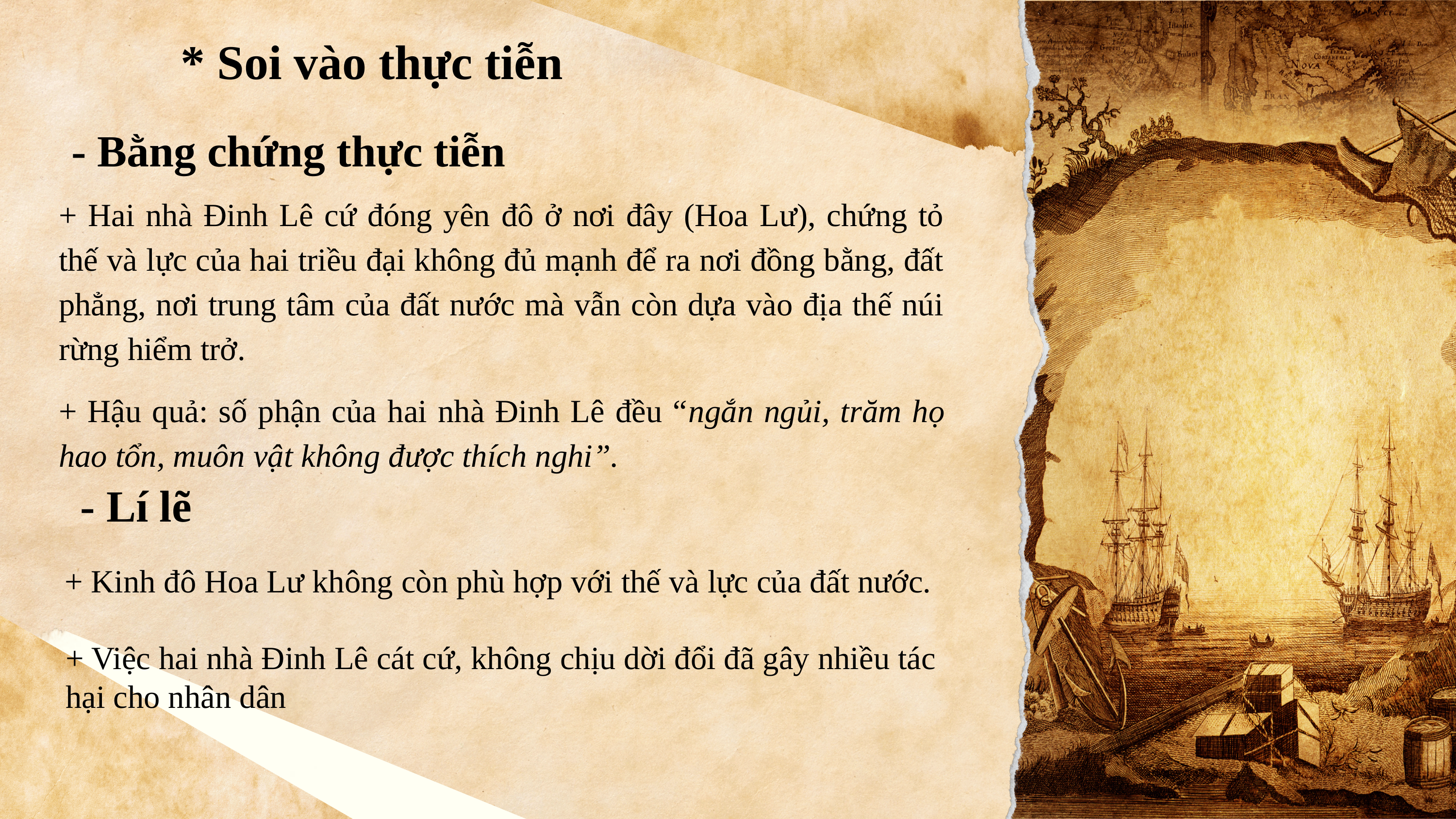

* Soi vào thực tiễn
- Bằng chứng thực tiễn
+ Hai nhà Đinh Lê cứ đóng yên đô ở nơi đây (Hoa Lư), chứng tỏ thế và lực của hai triều đại không đủ mạnh để ra nơi đồng bằng, đất phẳng, nơi trung tâm của đất nước mà vẫn còn dựa vào địa thế núi rừng hiểm trở.
+ Hậu quả: số phận của hai nhà Đinh Lê đều “ngắn ngủi, trăm họ hao tổn, muôn vật không được thích nghi”.
- Lí lẽ
+ Kinh đô Hoa Lư không còn phù hợp với thế và lực của đất nước.
+ Việc hai nhà Đinh Lê cát cứ, không chịu dời đổi đã gây nhiều tác hại cho nhân dân